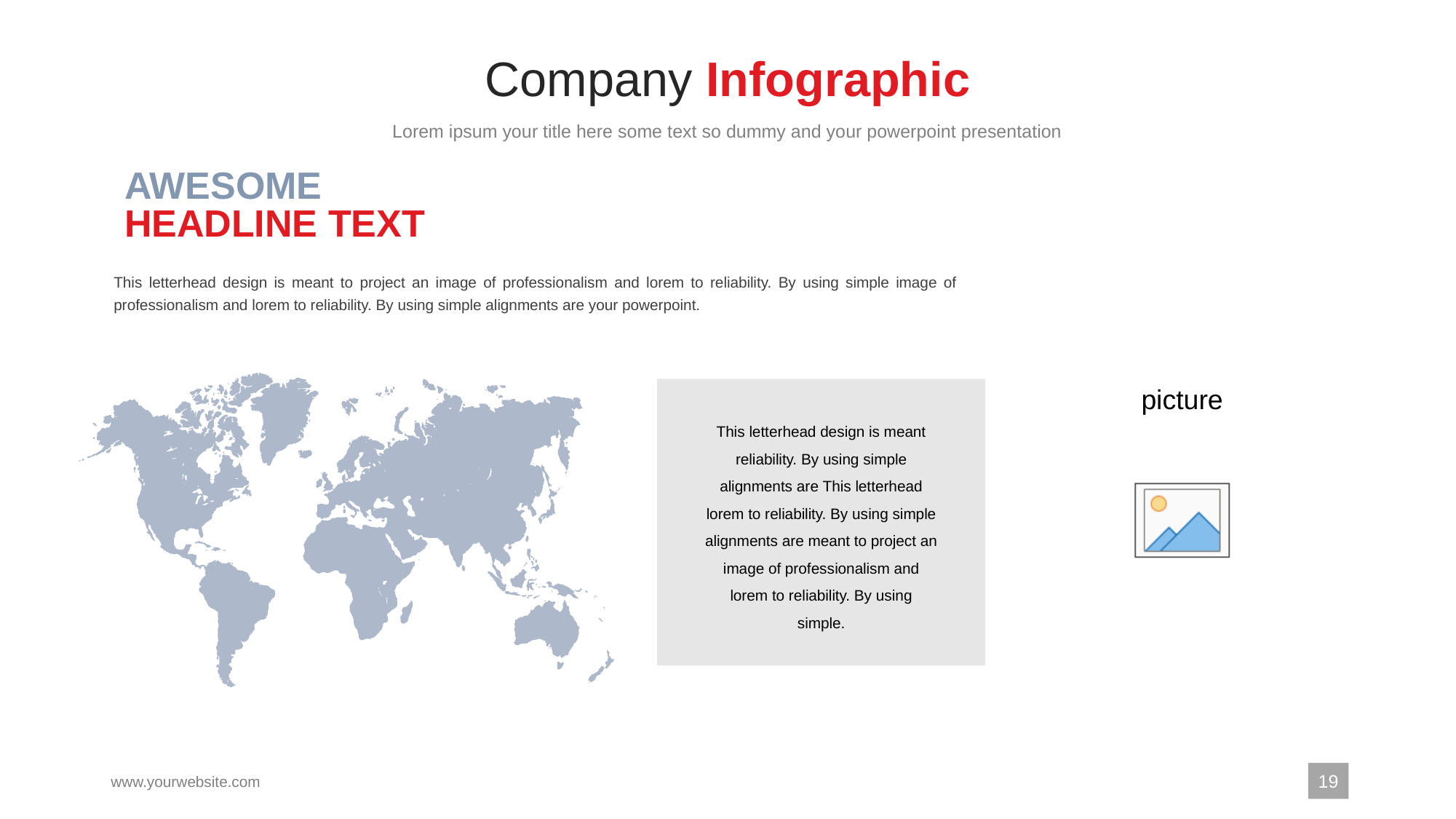

# Company Infographic
Lorem ipsum your title here some text so dummy and your powerpoint presentation
AWESOME
HEADLINE TEXT
This letterhead design is meant to project an image of professionalism and lorem to reliability. By using simple image of professionalism and lorem to reliability. By using simple alignments are your powerpoint.

This letterhead design is meant reliability. By using simple alignments are This letterhead lorem to reliability. By using simple alignments are meant to project an image of professionalism and lorem to reliability. By using simple.
19
www.yourwebsite.com